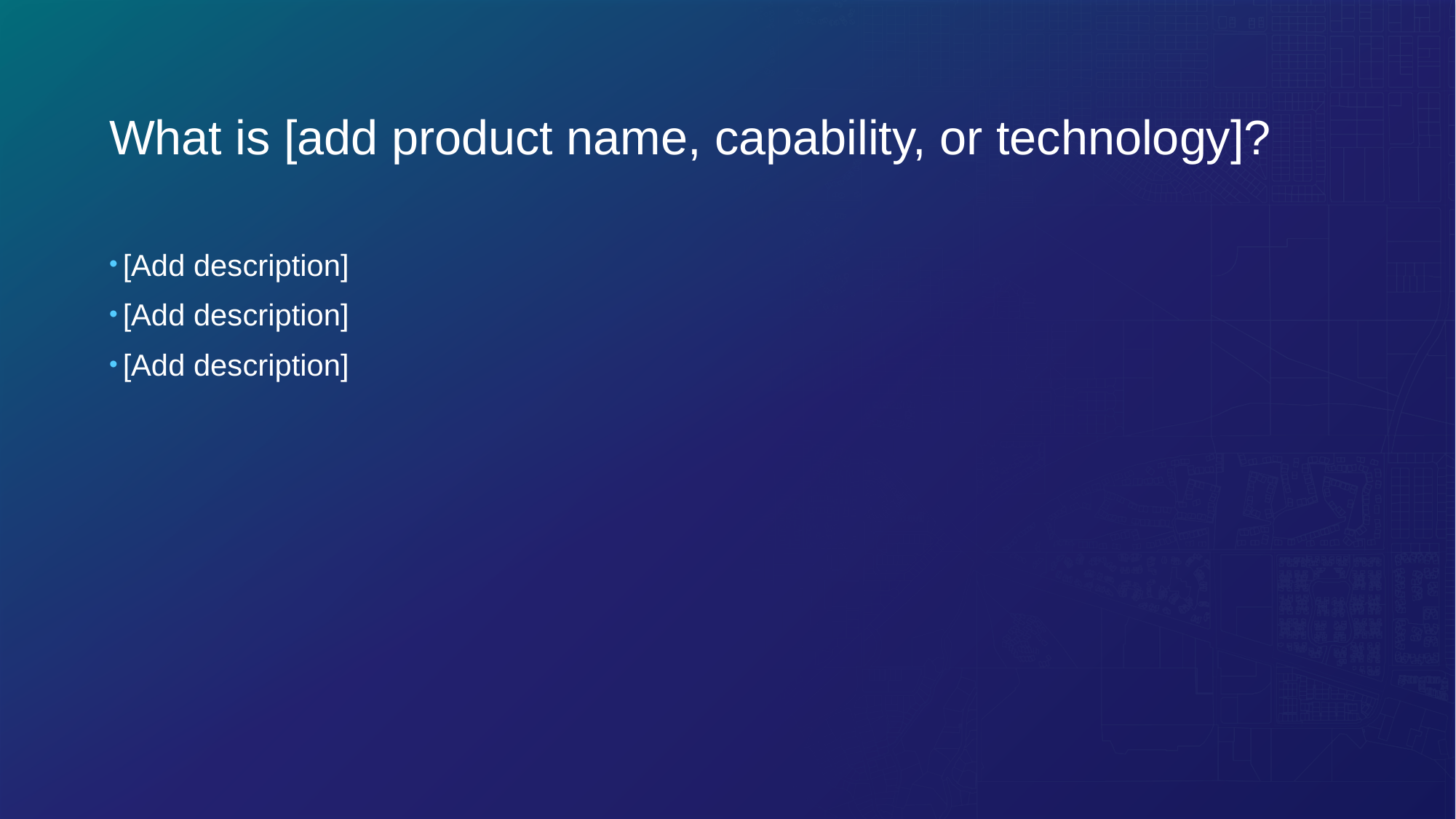

# What is [add product name, capability, or technology]?

[Add description]
[Add description]
[Add description]